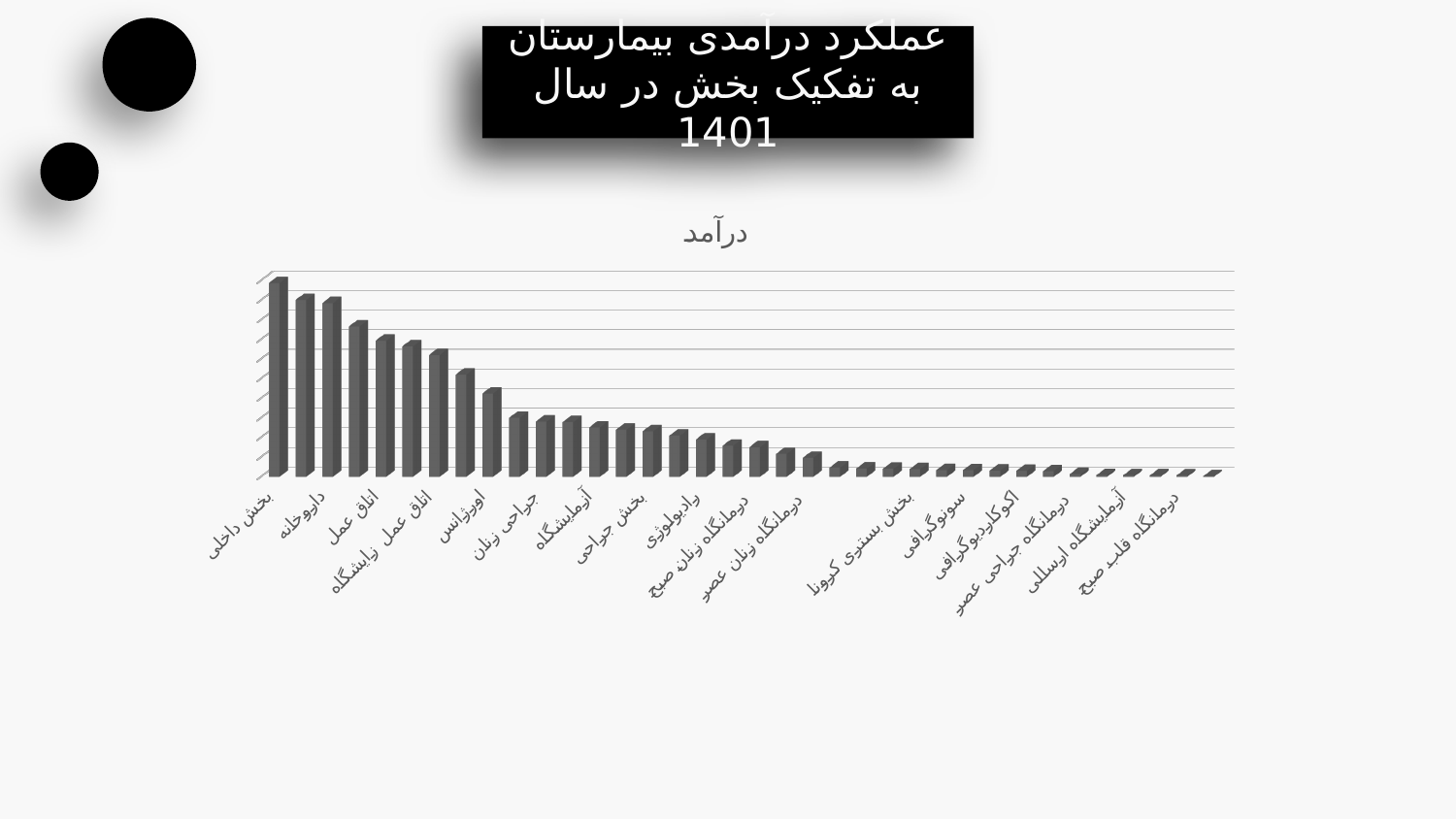

عملکرد درآمدی بیمارستان به تفکیک بخش در سال 1401

[unsupported chart]